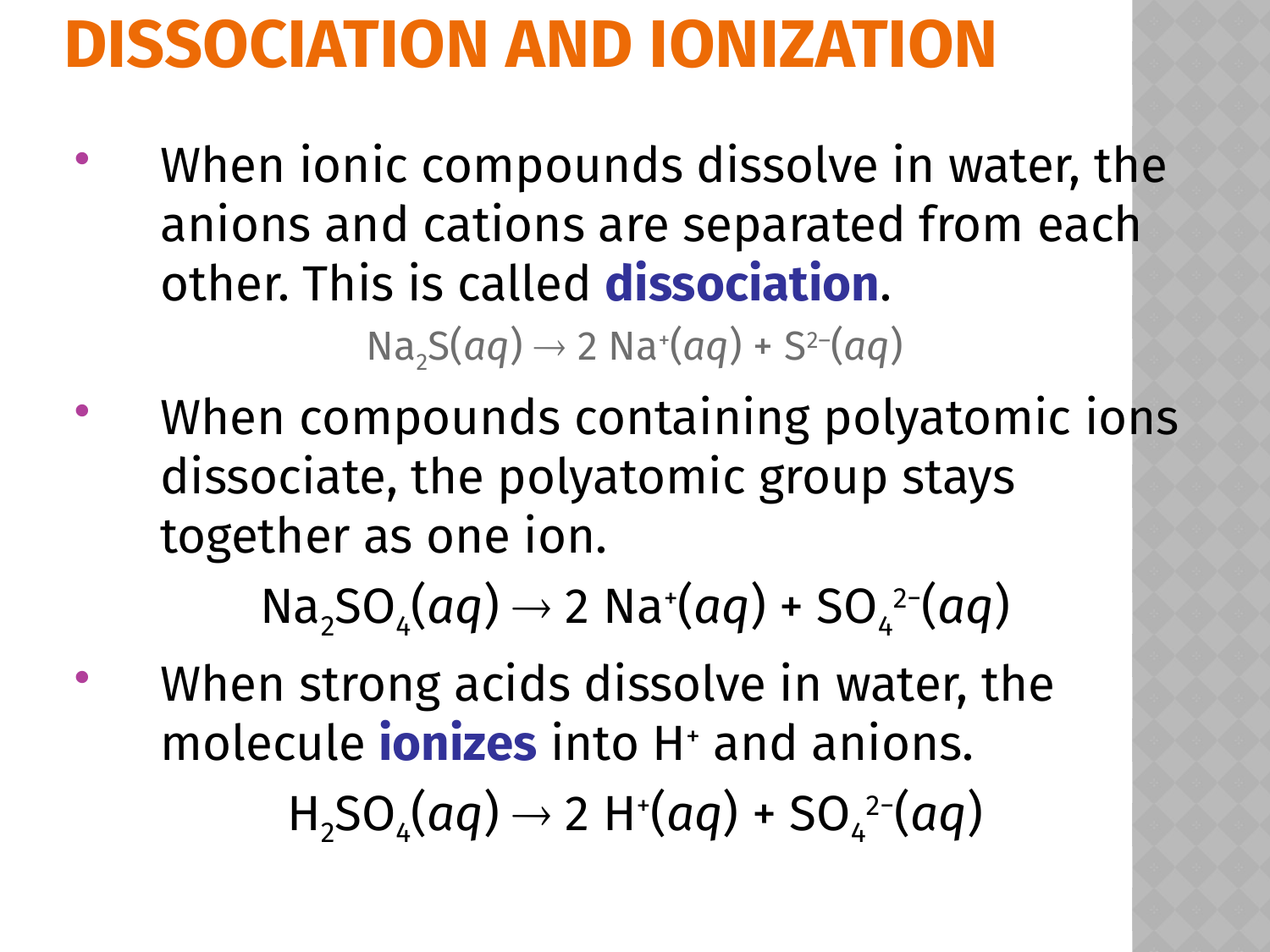

# Dissociation and Ionization
When ionic compounds dissolve in water, the anions and cations are separated from each other. This is called dissociation.
Na2S(aq) → 2 Na+(aq) + S2–(aq)
When compounds containing polyatomic ions dissociate, the polyatomic group stays together as one ion.
Na2SO4(aq) → 2 Na+(aq) + SO42−(aq)
When strong acids dissolve in water, the molecule ionizes into H+ and anions.
H2SO4(aq) → 2 H+(aq) + SO42−(aq)